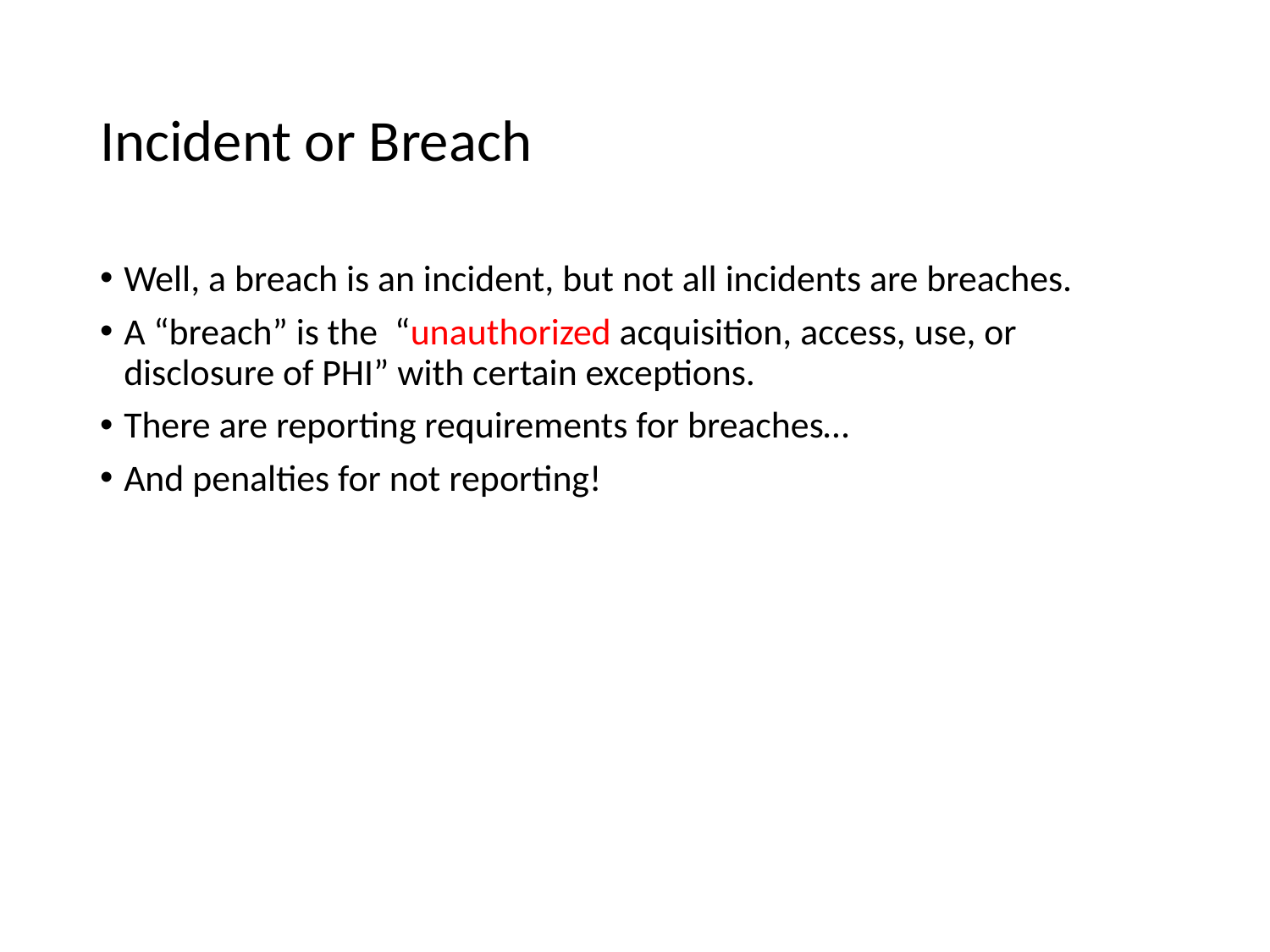

# Incident or Breach
Well, a breach is an incident, but not all incidents are breaches.
A “breach” is the  “unauthorized acquisition, access, use, or disclosure of PHI” with certain exceptions.
There are reporting requirements for breaches…
And penalties for not reporting!